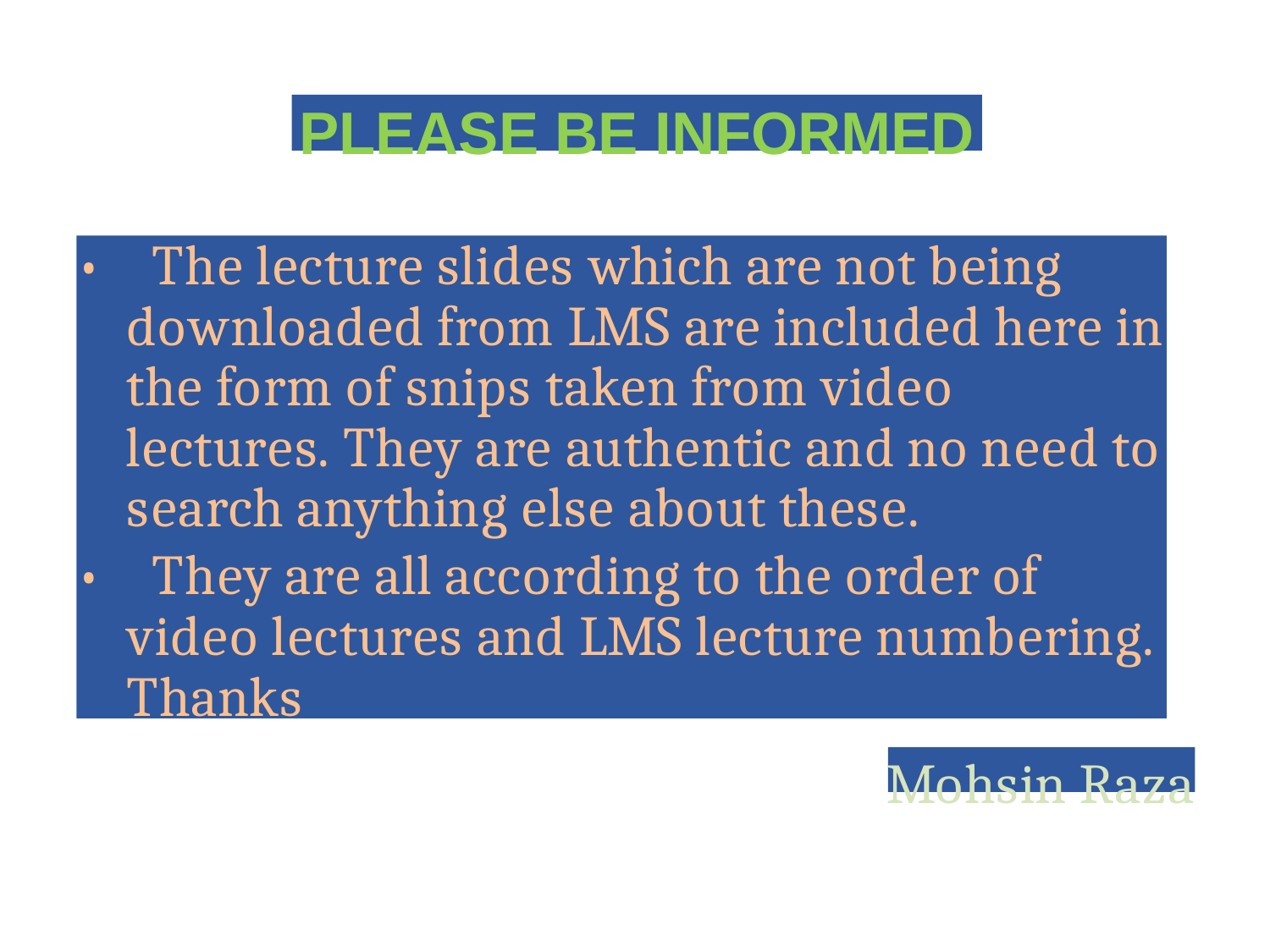

PLEASE BE INFORMED
•    The lecture slides which are not being downloaded from LMS are included here in the form of snips taken from video lectures. They are authentic and no need to search anything else about these.
•    They are all according to the order of video lectures and LMS lecture numbering. Thanks
Mohsin Raza